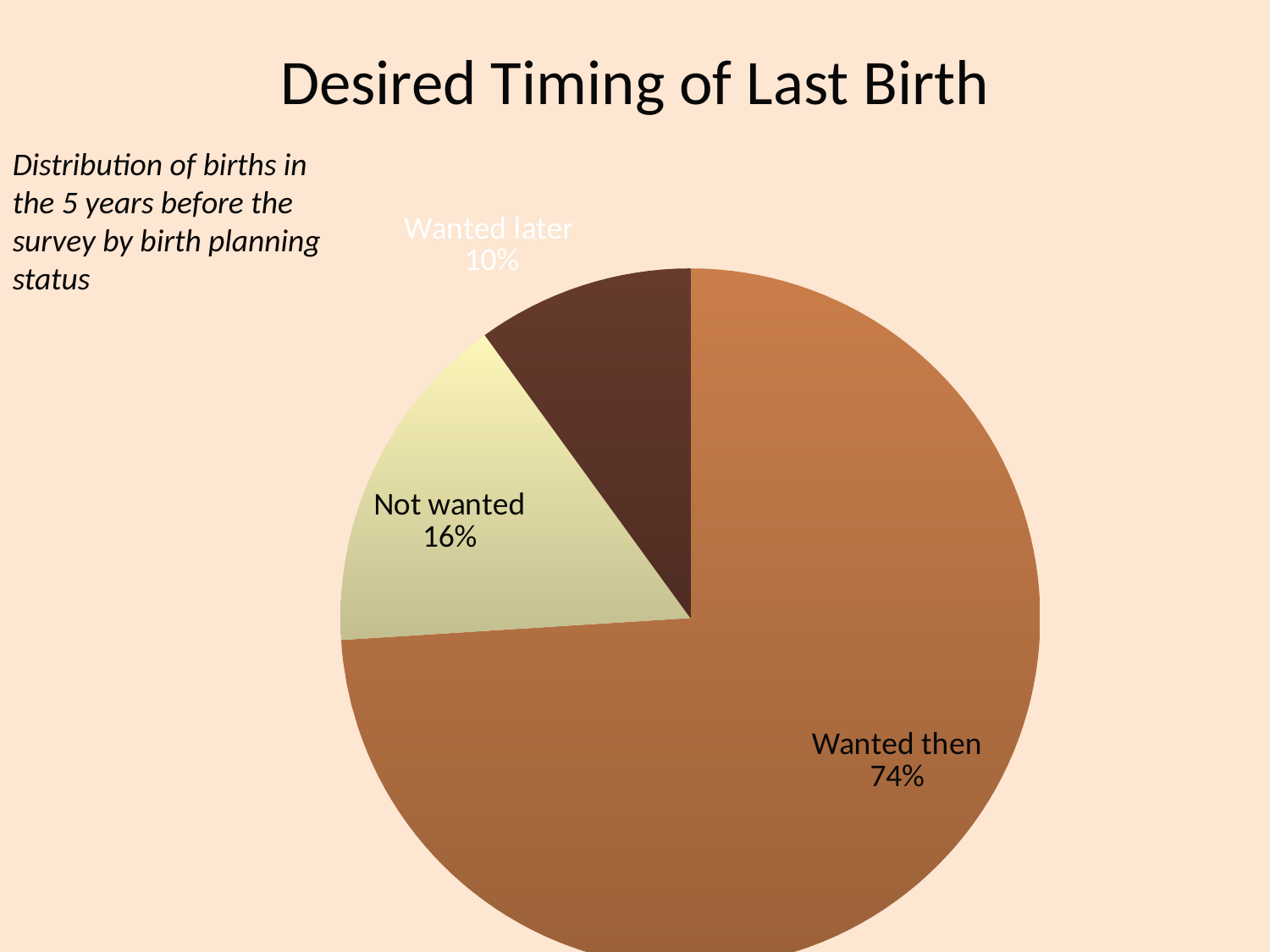

# Desired Timing of Last Birth
Distribution of births in the 5 years before the survey by birth planning status

### Chart

| Category | Column1 |
|---|---|
| Wanted then | 74.0 |
| Not wanted | 16.0 |
| Wanted later  | 10.0 |